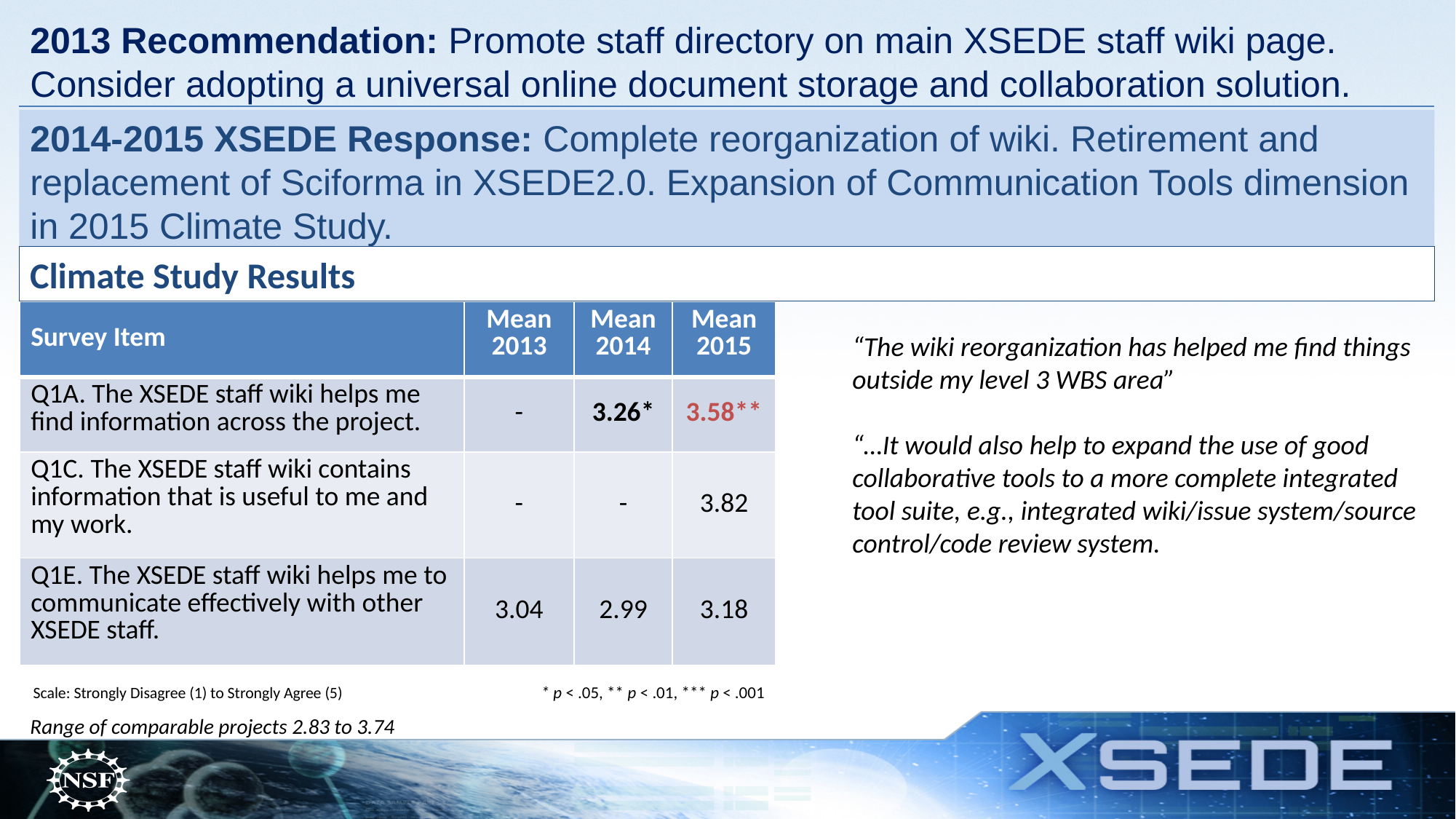

# 2013 Recommendation: Promote staff directory on main XSEDE staff wiki page. Consider adopting a universal online document storage and collaboration solution.
2014-2015 XSEDE Response: Complete reorganization of wiki. Retirement and replacement of Sciforma in XSEDE2.0. Expansion of Communication Tools dimension in 2015 Climate Study.
Climate Study Results
| Survey Item | Mean 2013 | Mean 2014 | Mean 2015 |
| --- | --- | --- | --- |
| Q1A. The XSEDE staff wiki helps me find information across the project. | - | 3.26\* | 3.58\*\* |
| Q1C. The XSEDE staff wiki contains information that is useful to me and my work. | - | - | 3.82 |
| Q1E. The XSEDE staff wiki helps me to communicate effectively with other XSEDE staff. | 3.04 | 2.99 | 3.18 |
“The wiki reorganization has helped me find things outside my level 3 WBS area”

“…It would also help to expand the use of good collaborative tools to a more complete integrated tool suite, e.g., integrated wiki/issue system/source control/code review system.
* p < .05, ** p < .01, *** p < .001
Scale: Strongly Disagree (1) to Strongly Agree (5)
Range of comparable projects 2.83 to 3.74